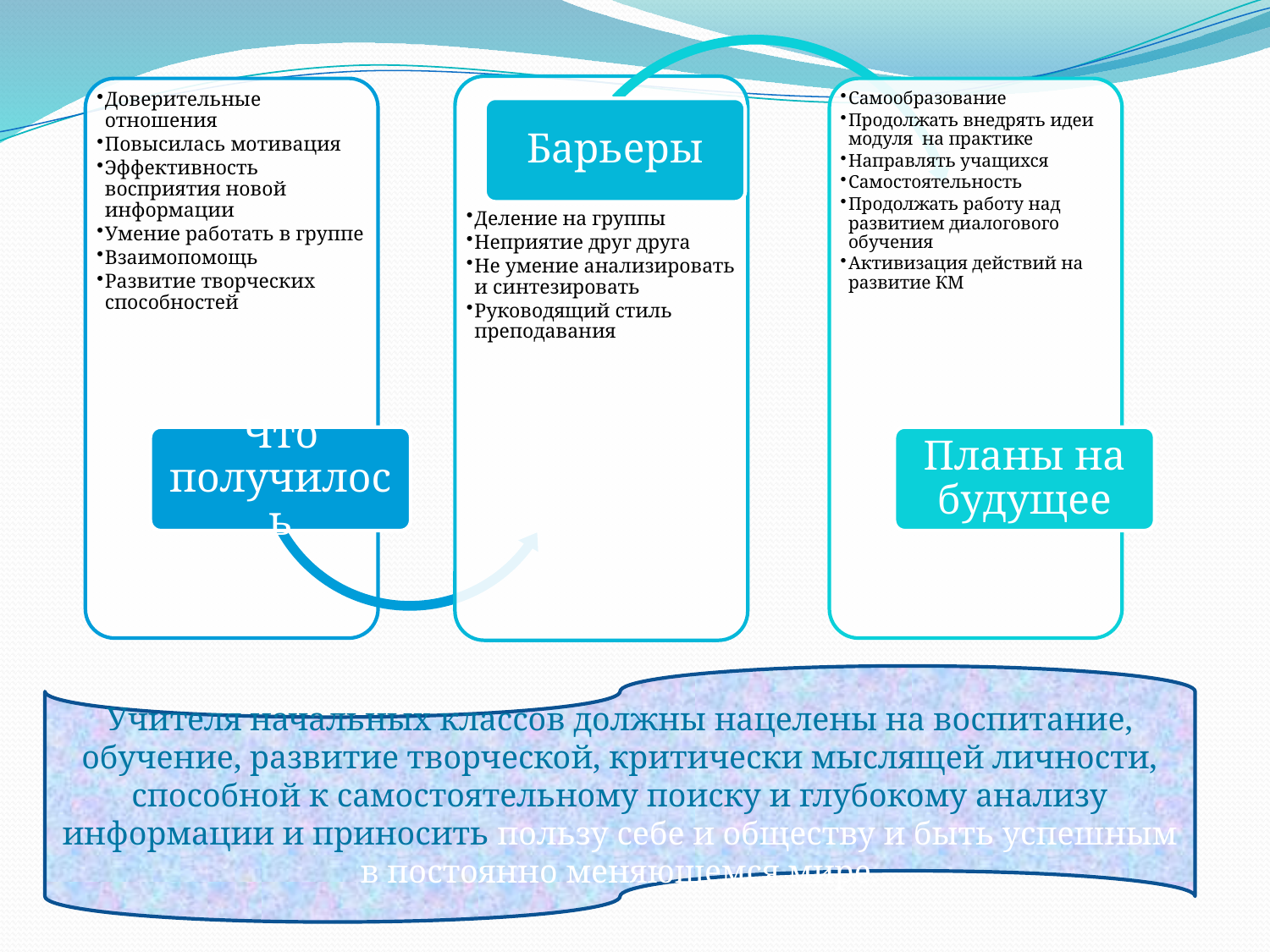

Доверительные отношения
Повысилась мотивация
Эффективность восприятия новой информации
Умение работать в группе
Взаимопомощь
Развитие творческих способностей
Что получилось
Деление на группы
Неприятие друг друга
Не умение анализировать и синтезировать
Руководящий стиль преподавания
Барьеры
Самообразование
Продолжать внедрять идеи модуля  на практике
Направлять учащихся
Самостоятельность
Продолжать работу над развитием диалогового обучения
Активизация действий на развитие КМ
Планы на будущее
Учителя начальных классов должны нацелены на воспитание, обучение, развитие творческой, критически мыслящей личности, способной к самостоятельному поиску и глубокому анализу информации и приносить пользу себе и обществу и быть успешным в постоянно меняющемся мире.